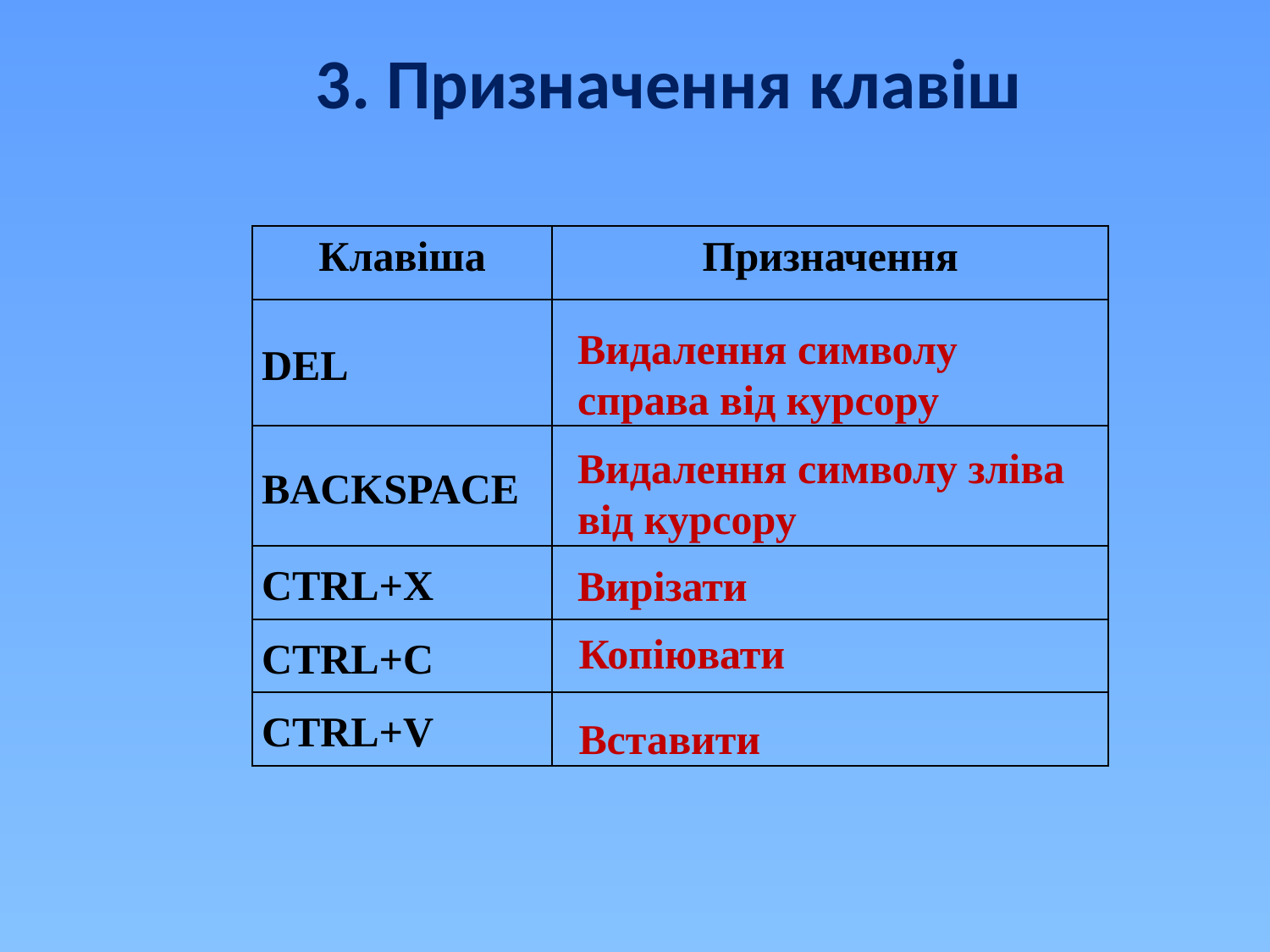

3. Призначення клавіш
| Клавіша | Призначення |
| --- | --- |
| DEL |  |
| BACKSPACE |  |
| CTRL+X |  |
| CTRL+C |  |
| CTRL+V |  |
Видалення символу справа від курсору
Видалення символу зліва від курсору
Вирізати
Копіювати
Вставити